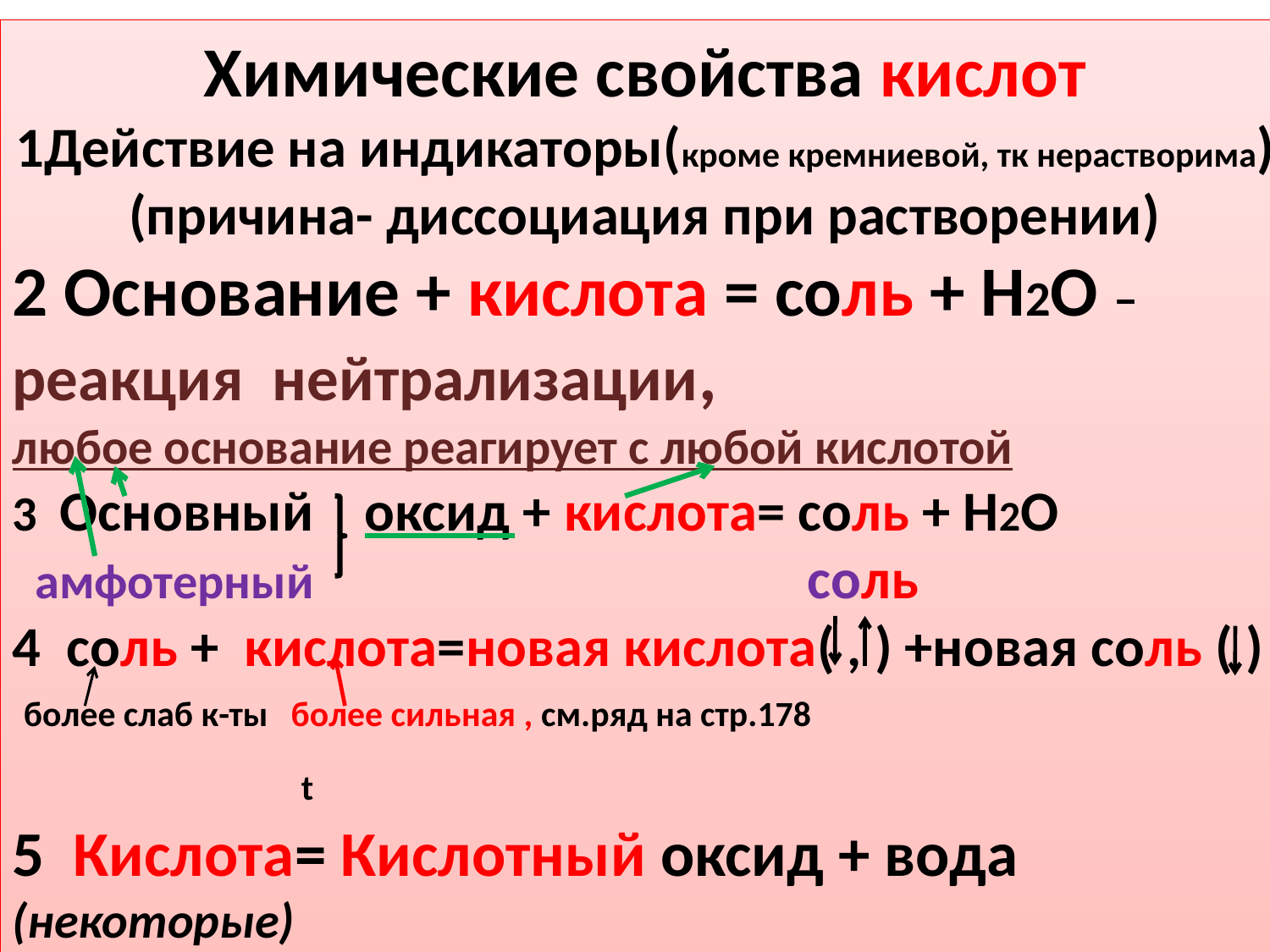

Химические свойства кислот
1Действие на индикаторы(кроме кремниевой, тк нерастворима)
(причина- диссоциация при растворении)
2 Основание + кислота = соль + Н2О –реакция  нейтрализации,
любое основание реагирует с любой кислотой
3  Основный    оксид + кислота= соль + Н2О
  амфотерный                                            соль
4  соль +  кислота=новая кислота( , ) +новая соль ( )
 более слаб к-ты  более сильная , см.ряд на стр.178
                            t
5  Кислота= Кислотный оксид + вода
(некоторые)